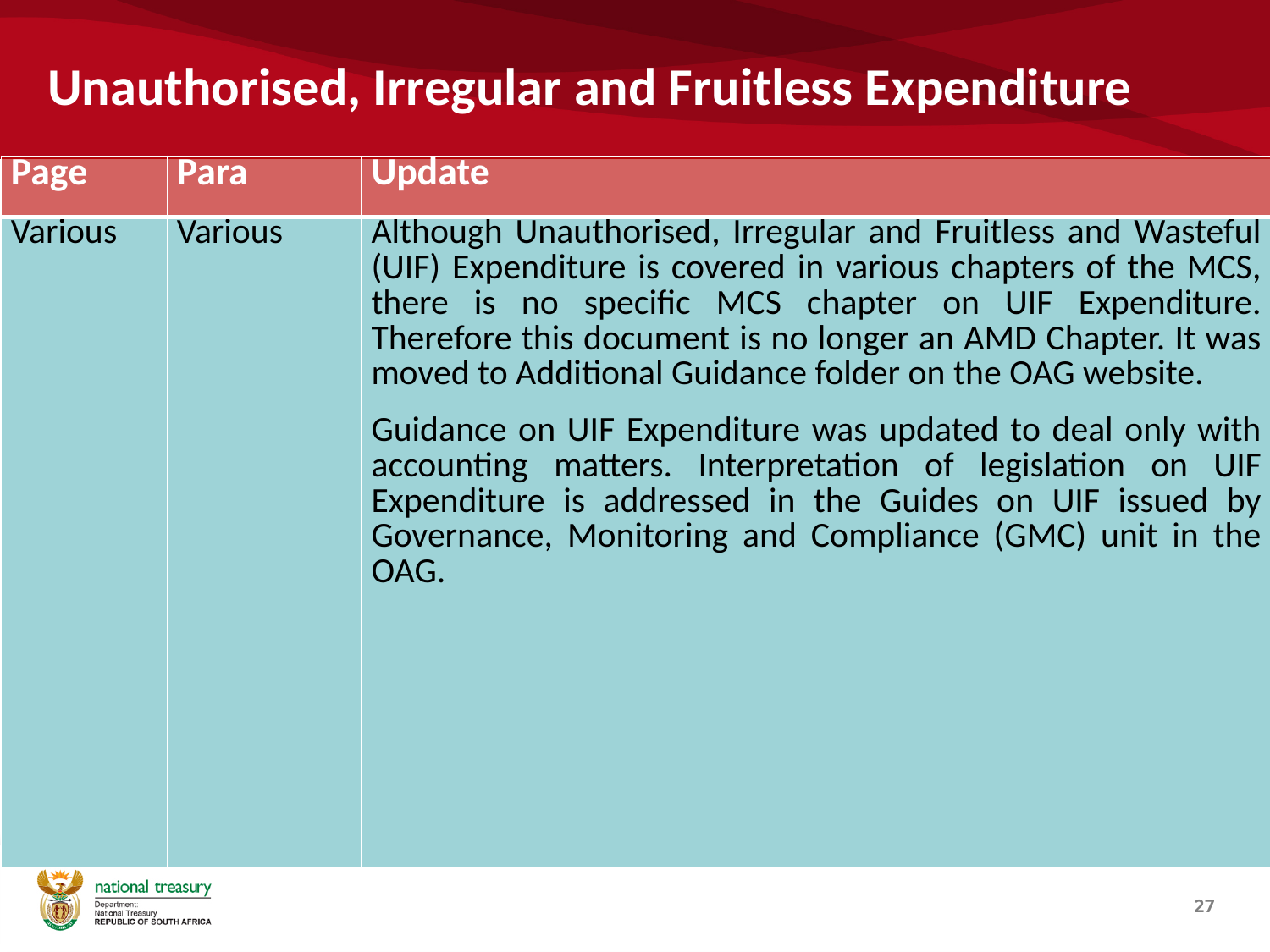

# Unauthorised, Irregular and Fruitless Expenditure
| Page | Para | Update |
| --- | --- | --- |
| Various | Various | Although Unauthorised, Irregular and Fruitless and Wasteful (UIF) Expenditure is covered in various chapters of the MCS, there is no specific MCS chapter on UIF Expenditure. Therefore this document is no longer an AMD Chapter. It was moved to Additional Guidance folder on the OAG website. Guidance on UIF Expenditure was updated to deal only with accounting matters. Interpretation of legislation on UIF Expenditure is addressed in the Guides on UIF issued by Governance, Monitoring and Compliance (GMC) unit in the OAG. |

27